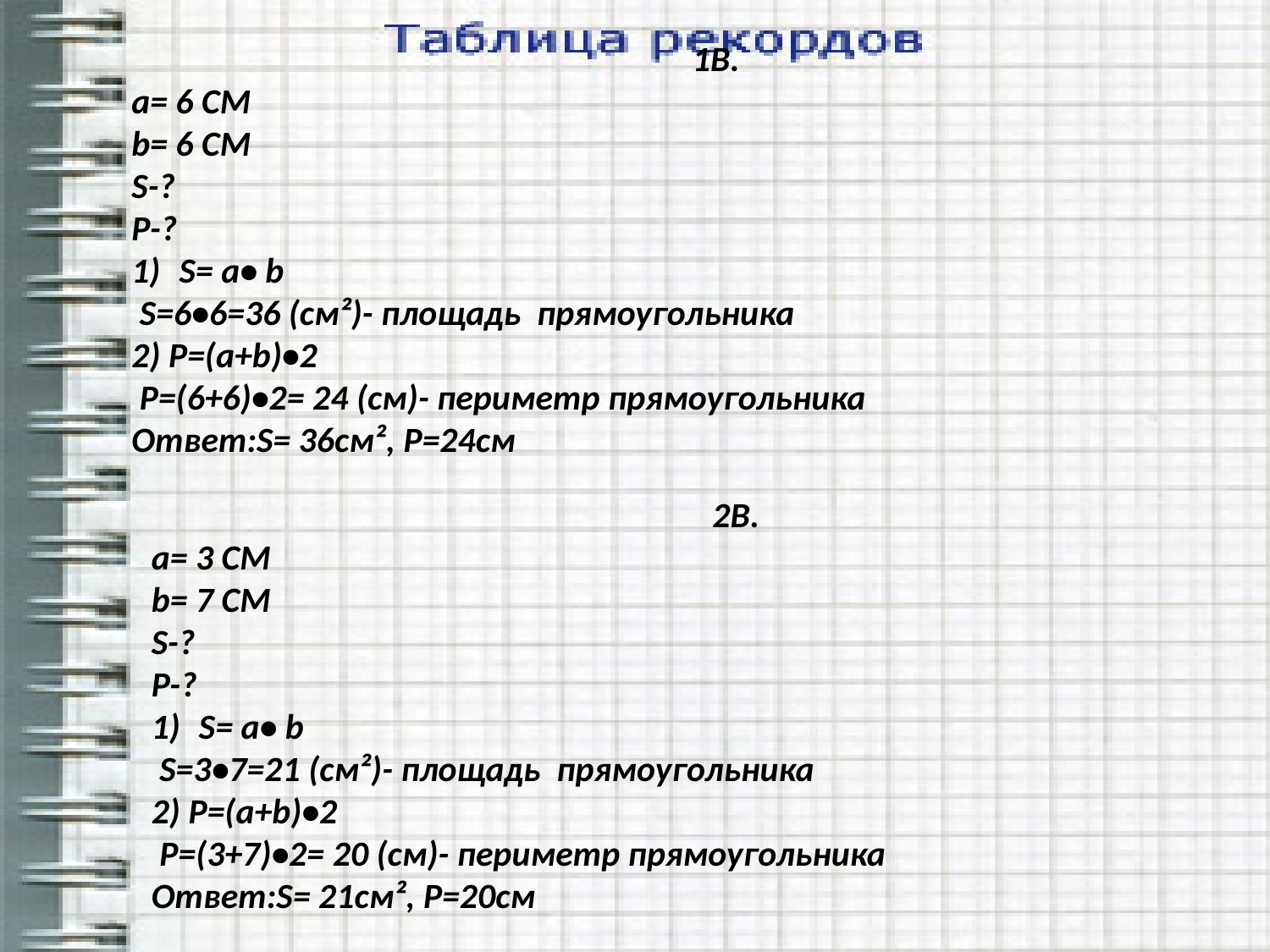

1В.
a= 6 СМ
b= 6 СМ
S-?
P-?
S= a• b
 S=6•6=36 (см²)- площадь  прямоугольника
2) P=(a+b)•2
 P=(6+6)•2= 24 (см)- периметр прямоугольника
Ответ:S= 36см², P=24см

2В.
a= 3 СМ
b= 7 СМ
S-?
P-?
S= a• b
 S=3•7=21 (см²)- площадь  прямоугольника
2) P=(a+b)•2
 P=(3+7)•2= 20 (см)- периметр прямоугольника
Ответ:S= 21см², P=20см